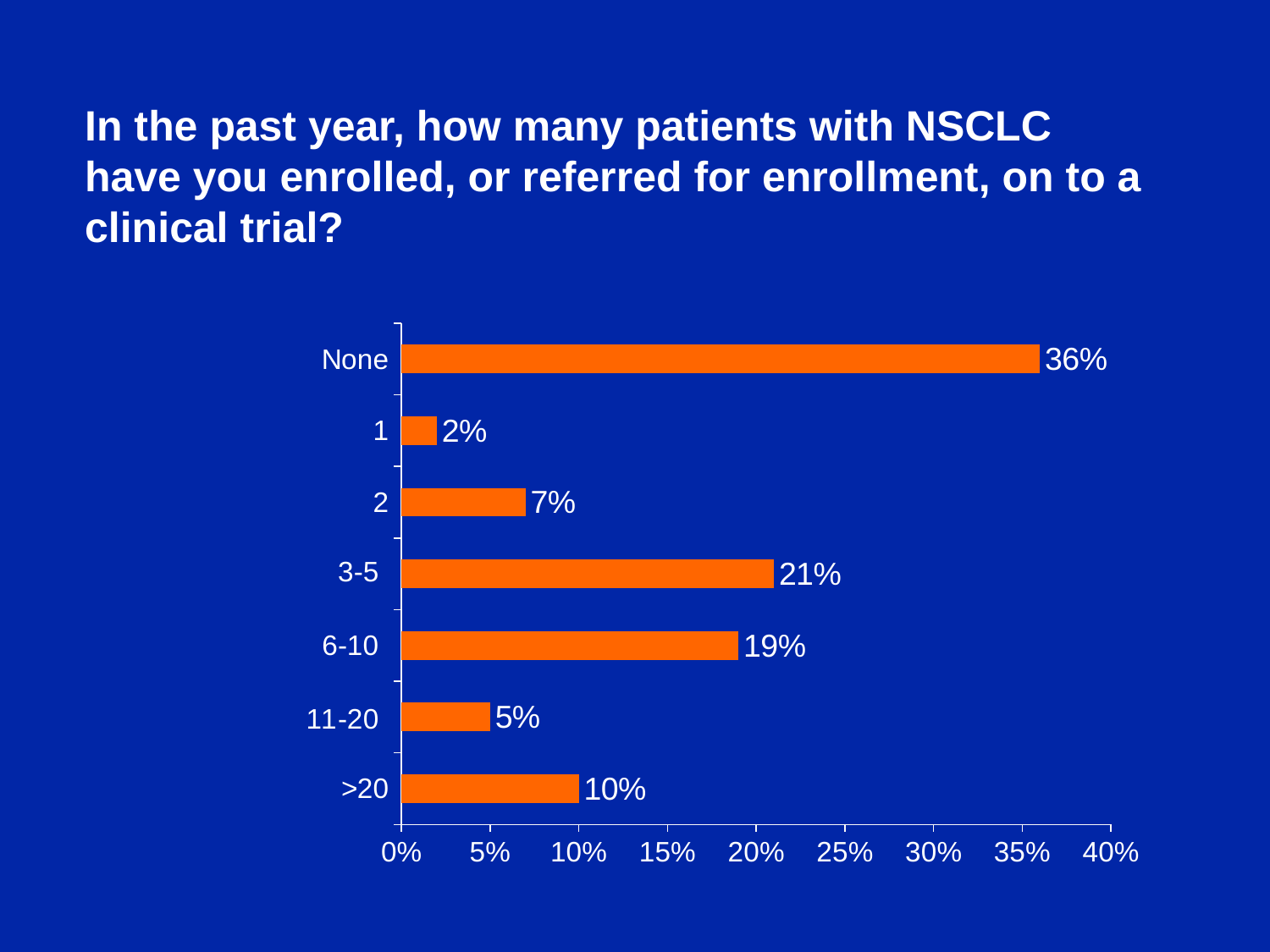

In the past year, how many patients with NSCLC have you enrolled, or referred for enrollment, on to a clinical trial?

### Chart

| Category | Series 1 |
|---|---|
| >20 | 0.1 |
|  | 0.05 |
|  | 0.19 |
|  | 0.21 |
| 2 | 0.07 |
| 1 | 0.02 |
| None | 0.36 |